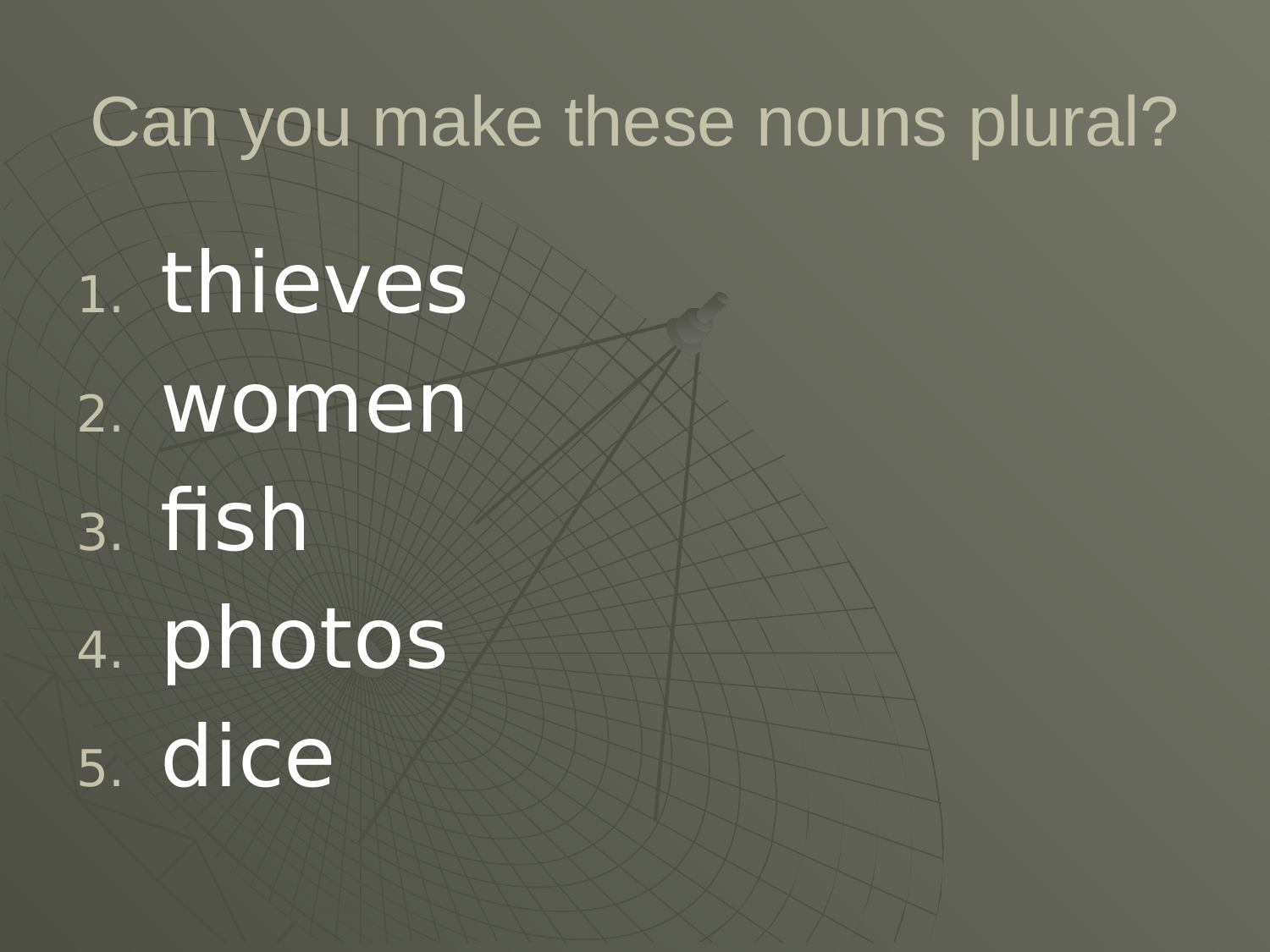

# Can you make these nouns plural?
thieves
women
fish
photos
dice